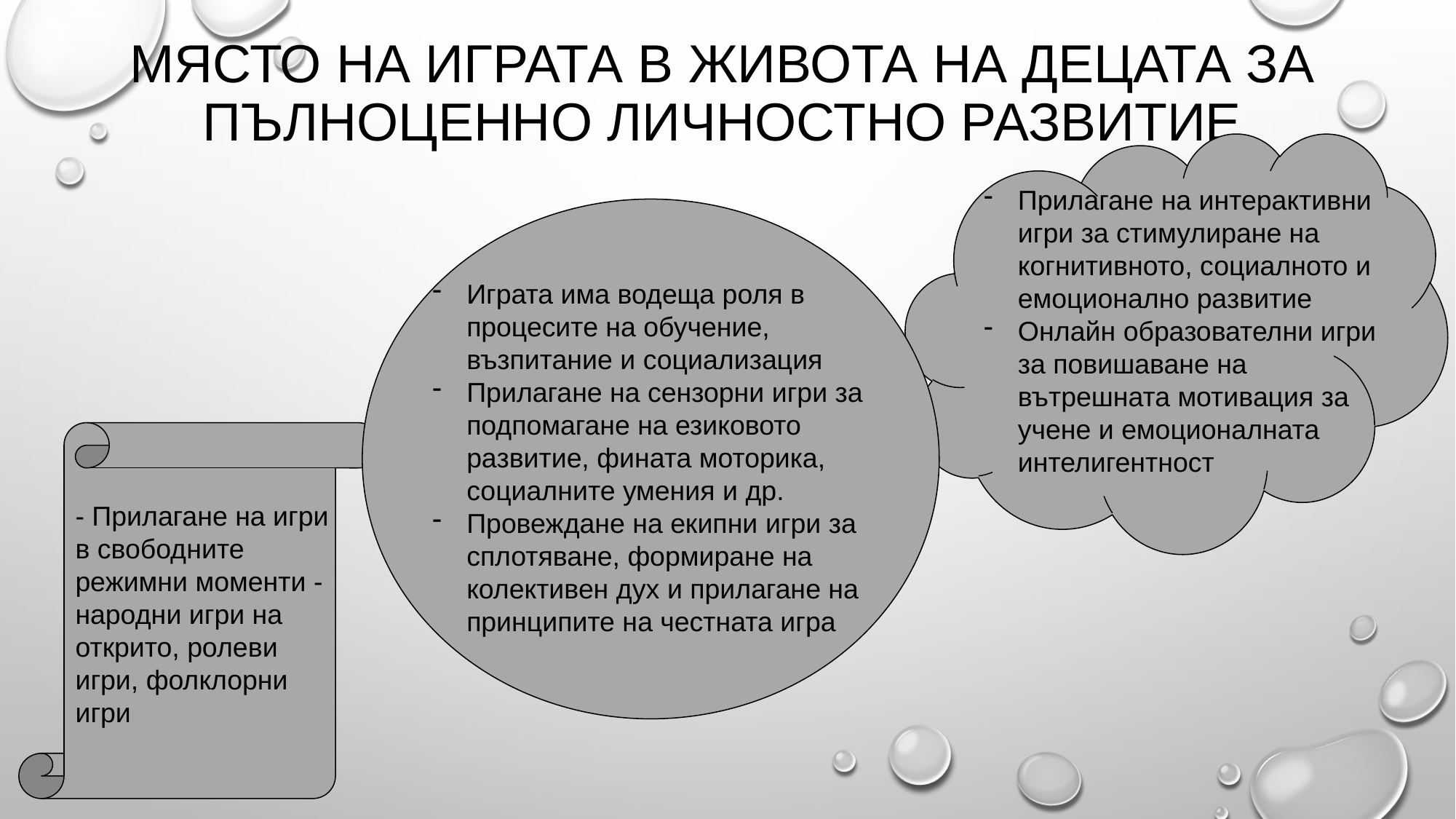

# Място на играта в живота на децата за пълноценно личностно развитие

Прилагане на интерактивни игри за стимулиране на когнитивното, социалното и емоционално развитие
Онлайн образователни игри за повишаване на вътрешната мотивация за учене и емоционалната интелигентност

Играта има водеща роля в процесите на обучение, възпитание и социализация
Прилагане на сензорни игри за подпомагане на езиковото развитие, фината моторика, социалните умения и др.
Провеждане на екипни игри за сплотяване, формиране на колективен дух и прилагане на принципите на честната игра

- Прилагане на игри в свободните режимни моменти -народни игри на открито, ролеви игри, фолклорни игри